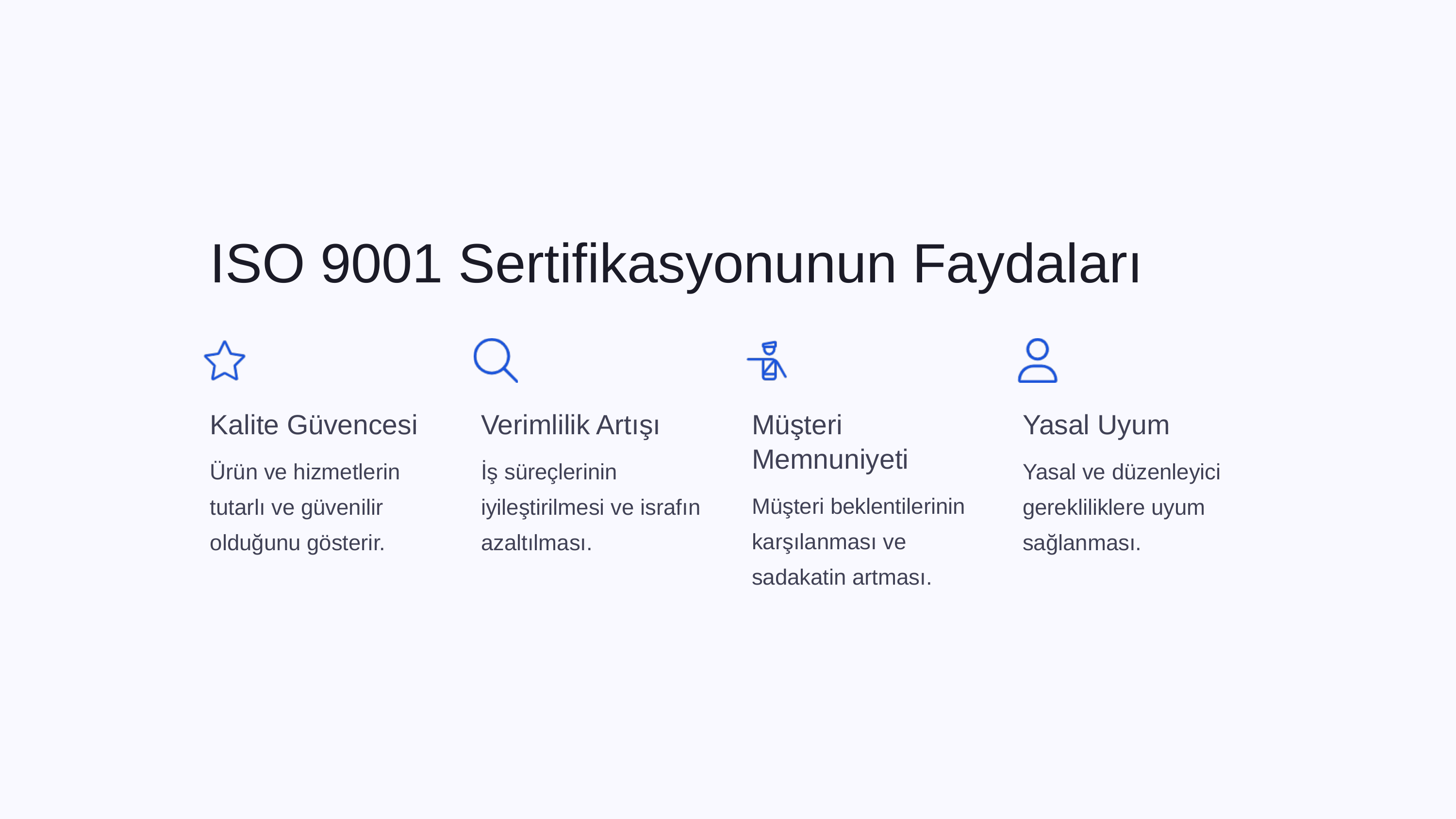

ISO 9001 Sertifikasyonunun Faydaları

Kalite Güvencesi
Verimlilik Artışı
Müşteri Memnuniyeti
Yasal Uyum
Ürün ve hizmetlerin tutarlı ve güvenilir olduğunu gösterir.
İş süreçlerinin iyileştirilmesi ve israfın azaltılması.
Yasal ve düzenleyici gerekliliklere uyum sağlanması.
Müşteri beklentilerinin karşılanması ve sadakatin artması.